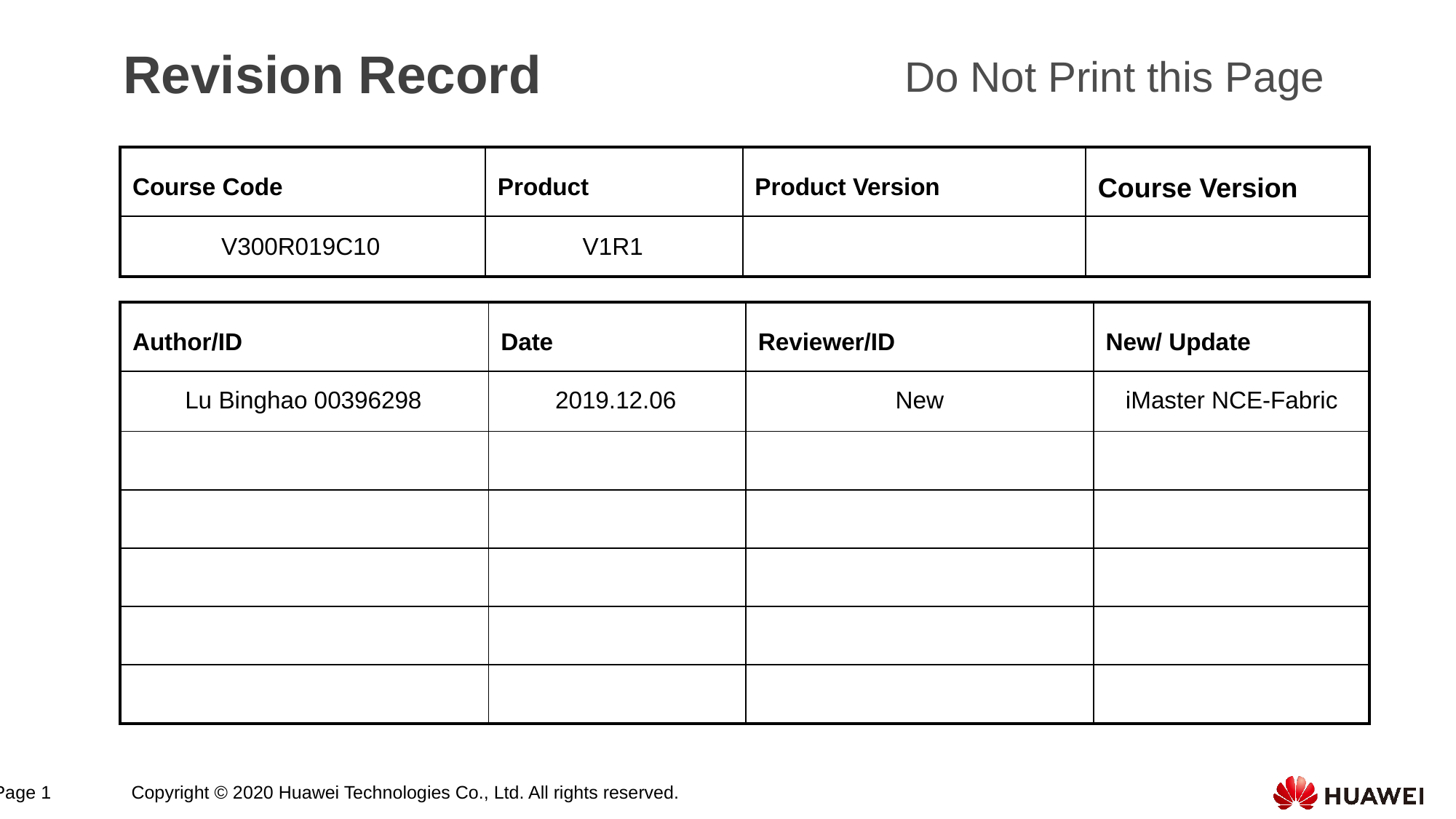

V300R019C10
V1R1

Lu Binghao 00396298
2019.12.06
New
iMaster NCE-Fabric